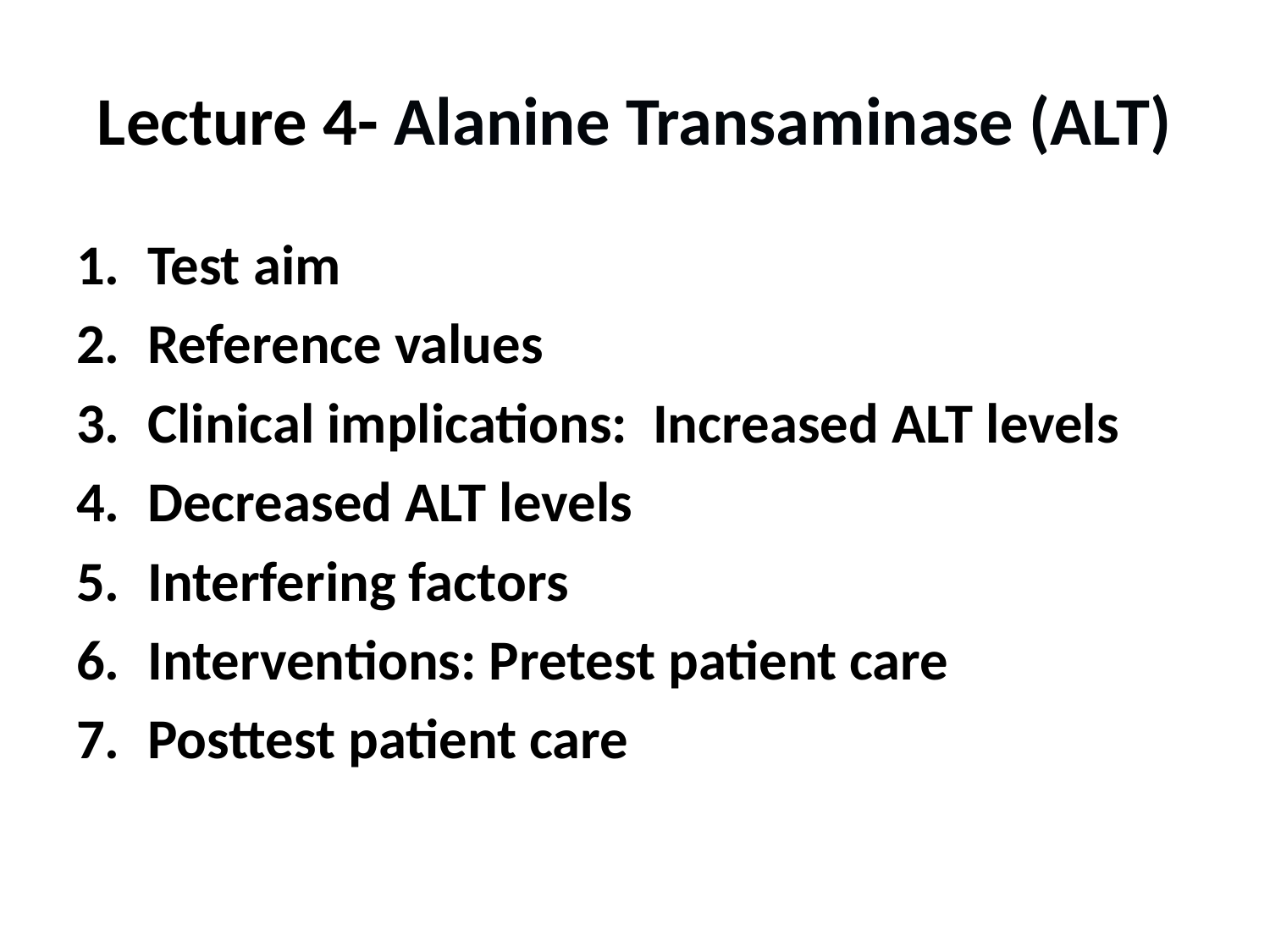

# Lecture 4- Alanine Transaminase (ALT)
Test aim
Reference values
Clinical implications:  Increased ALT levels
Decreased ALT levels
Interfering factors
Interventions: Pretest patient care
Posttest patient care